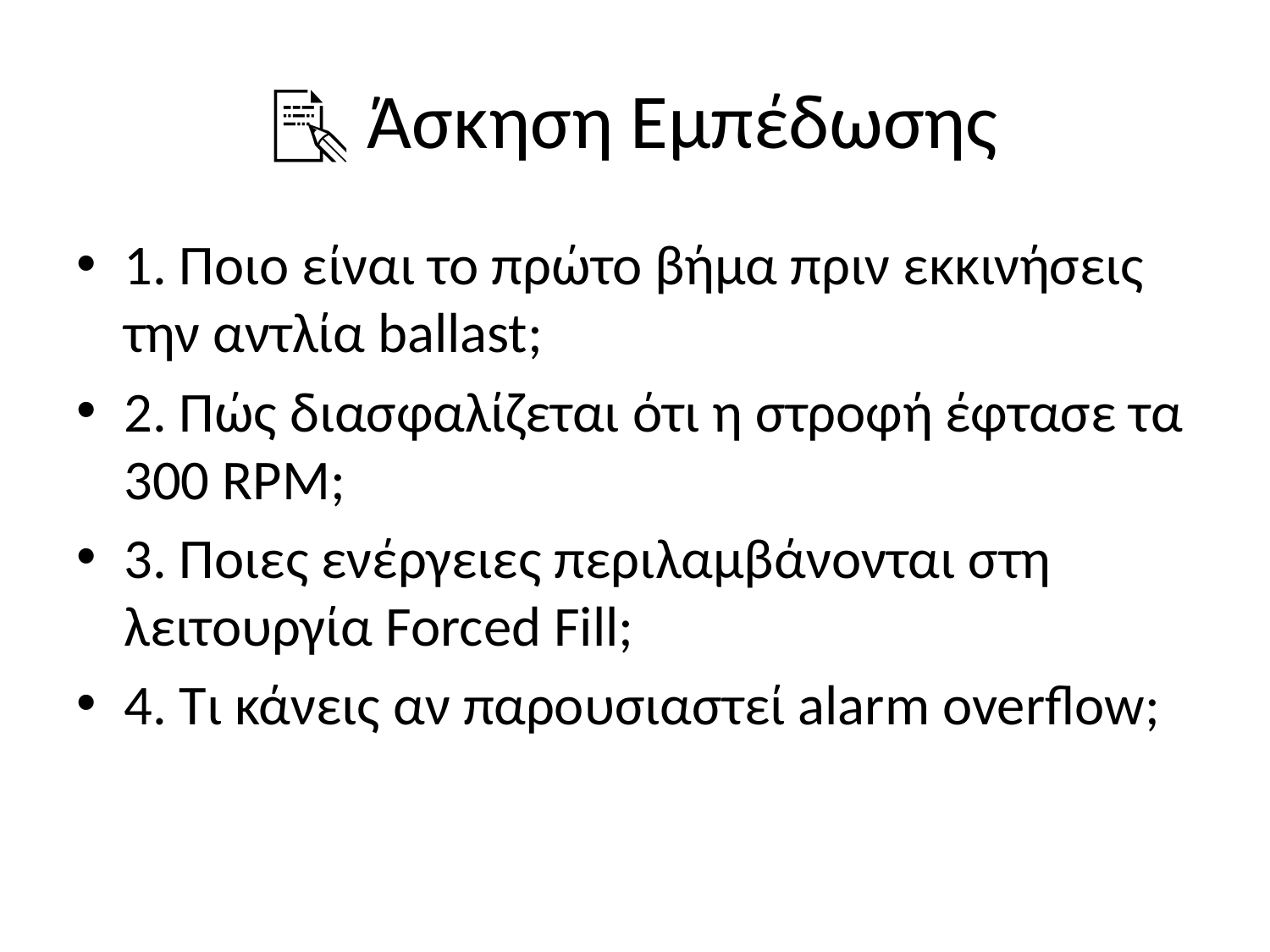

# 📝 Άσκηση Εμπέδωσης
1. Ποιο είναι το πρώτο βήμα πριν εκκινήσεις την αντλία ballast;
2. Πώς διασφαλίζεται ότι η στροφή έφτασε τα 300 RPM;
3. Ποιες ενέργειες περιλαμβάνονται στη λειτουργία Forced Fill;
4. Τι κάνεις αν παρουσιαστεί alarm overflow;